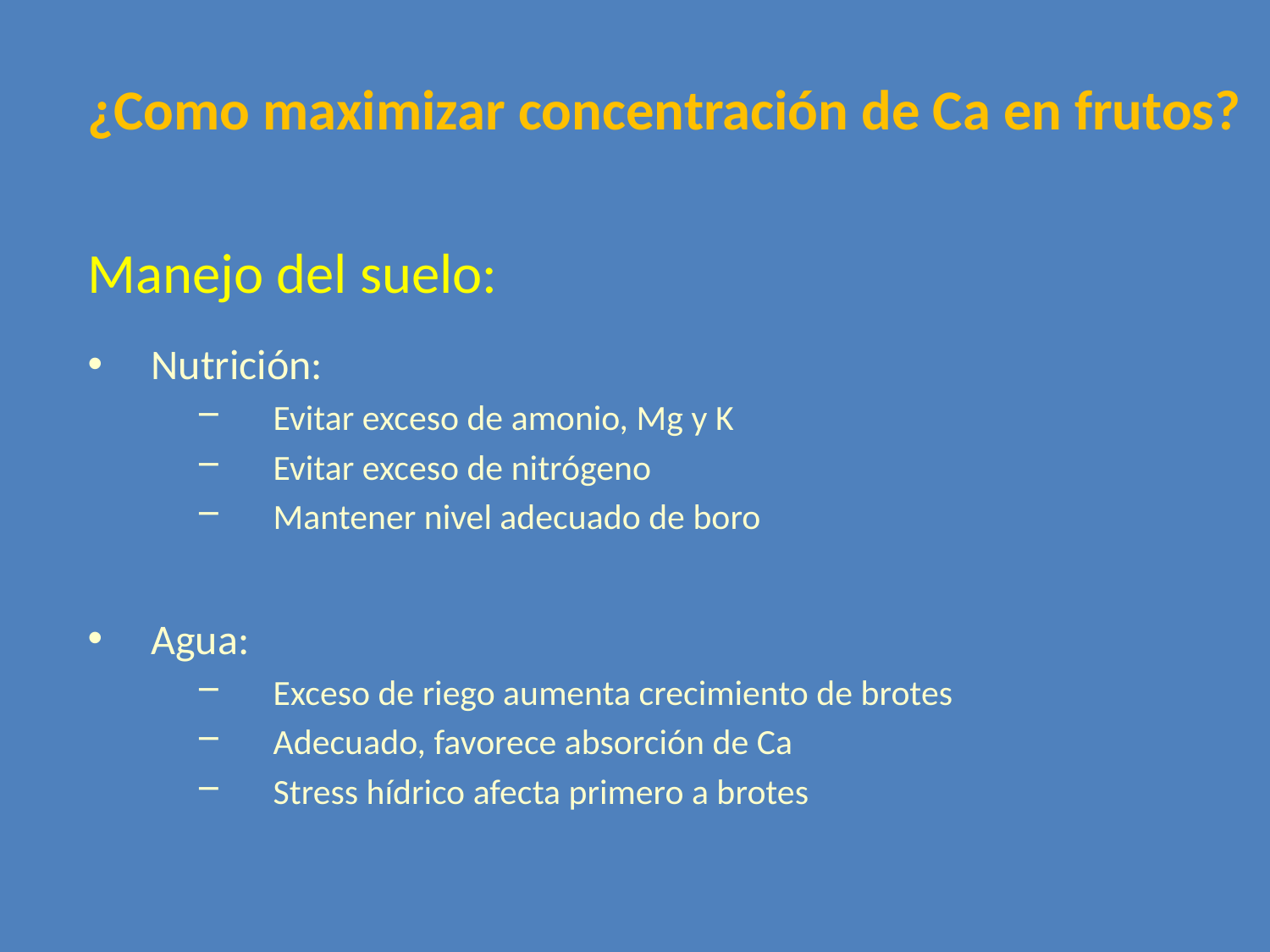

¿Como maximizar concentración de Ca en frutos?

Manejo del suelo:

Nutrición:
Evitar exceso de amonio, Mg y K
Evitar exceso de nitrógeno
Mantener nivel adecuado de boro

Agua:
Exceso de riego aumenta crecimiento de brotes
Adecuado, favorece absorción de Ca
Stress hídrico afecta primero a brotes